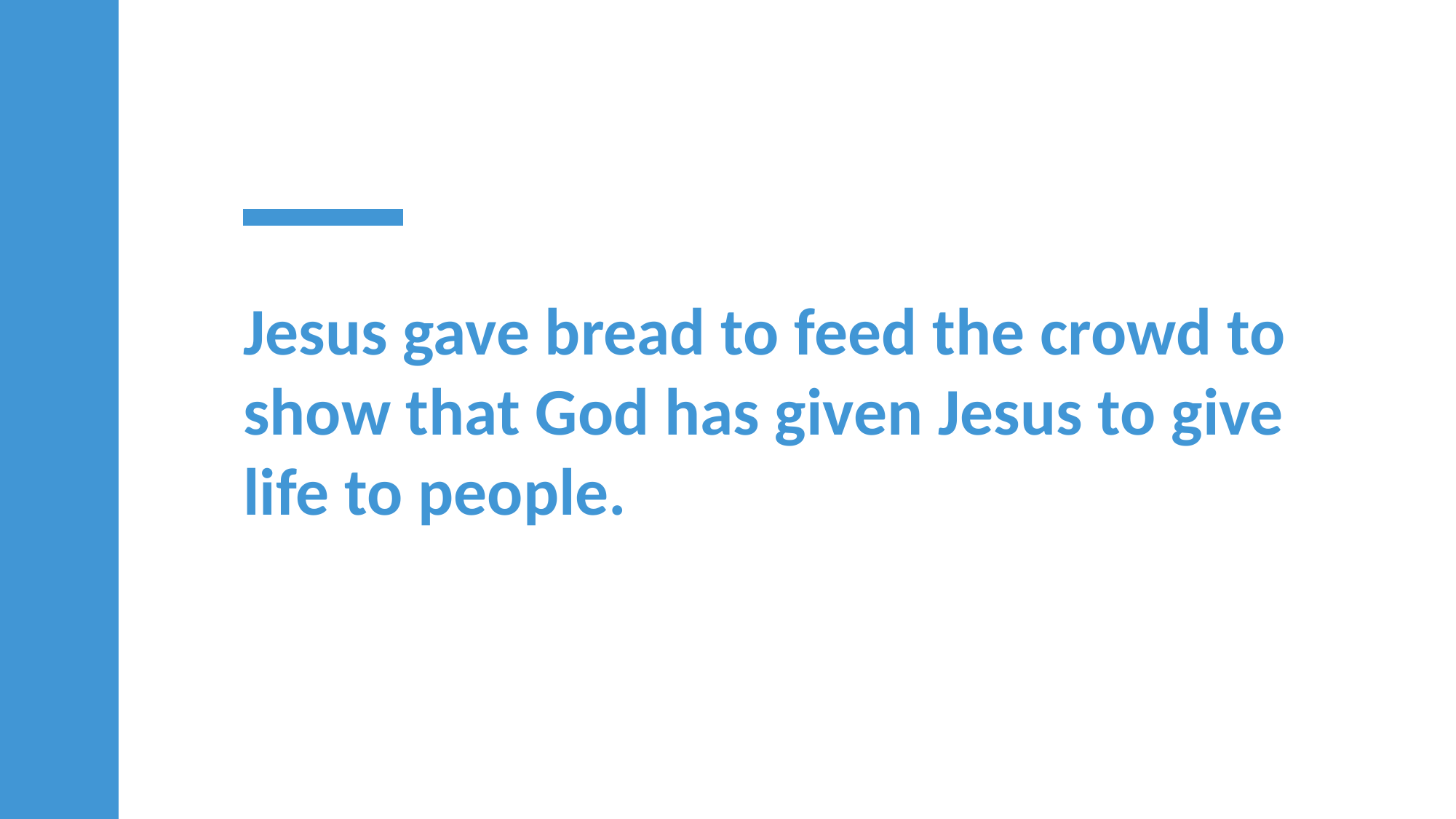

Jesus gave bread to feed the crowd to show that God has given Jesus to give life to people.